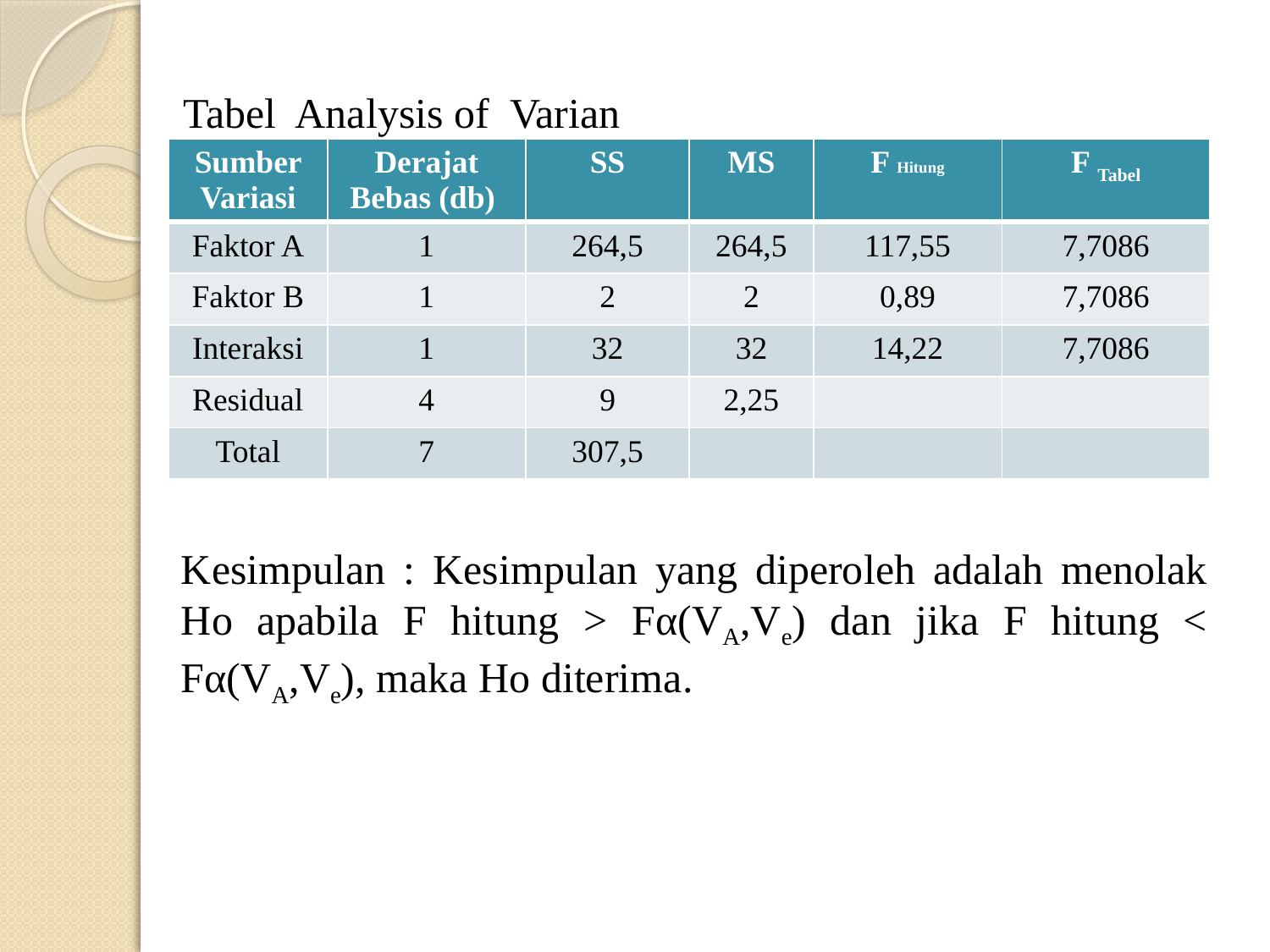

Tabel  Analysis of  Varian
| Sumber Variasi | Derajat Bebas (db) | SS | MS | F Hitung | F Tabel |
| --- | --- | --- | --- | --- | --- |
| Faktor A | 1 | 264,5 | 264,5 | 117,55 | 7,7086 |
| Faktor B | 1 | 2 | 2 | 0,89 | 7,7086 |
| Interaksi | 1 | 32 | 32 | 14,22 | 7,7086 |
| Residual | 4 | 9 | 2,25 |  |  |
| Total | 7 | 307,5 |  |  |  |
Kesimpulan : Kesimpulan yang diperoleh adalah menolak Ho apabila F hitung > Fα(VA,Ve) dan jika F hitung < Fα(VA,Ve), maka Ho diterima.